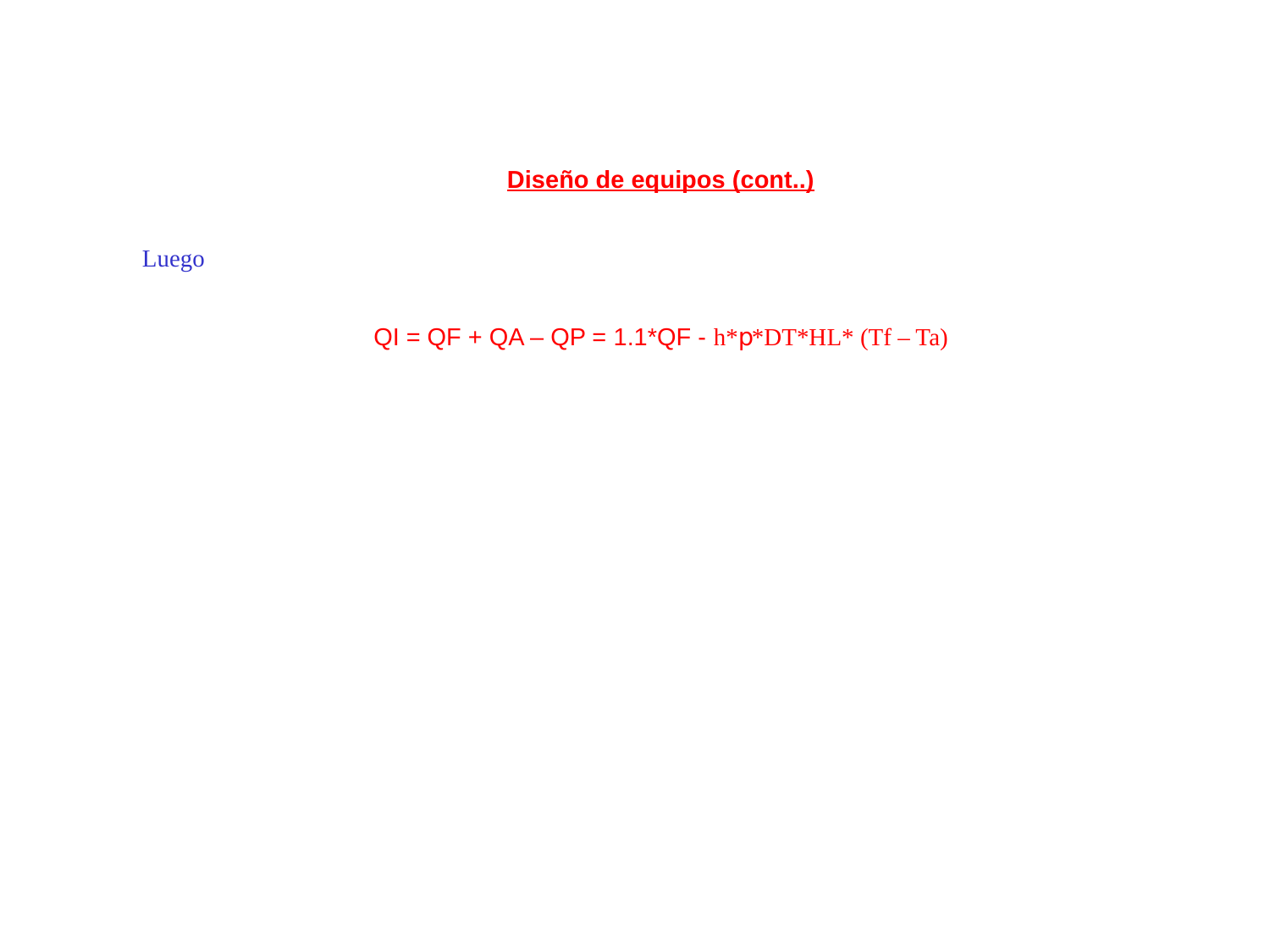

Diseño de equipos (cont..)
Luego
QI = QF + QA – QP = 1.1*QF - h*π*DT*HL* (Tf – Ta)